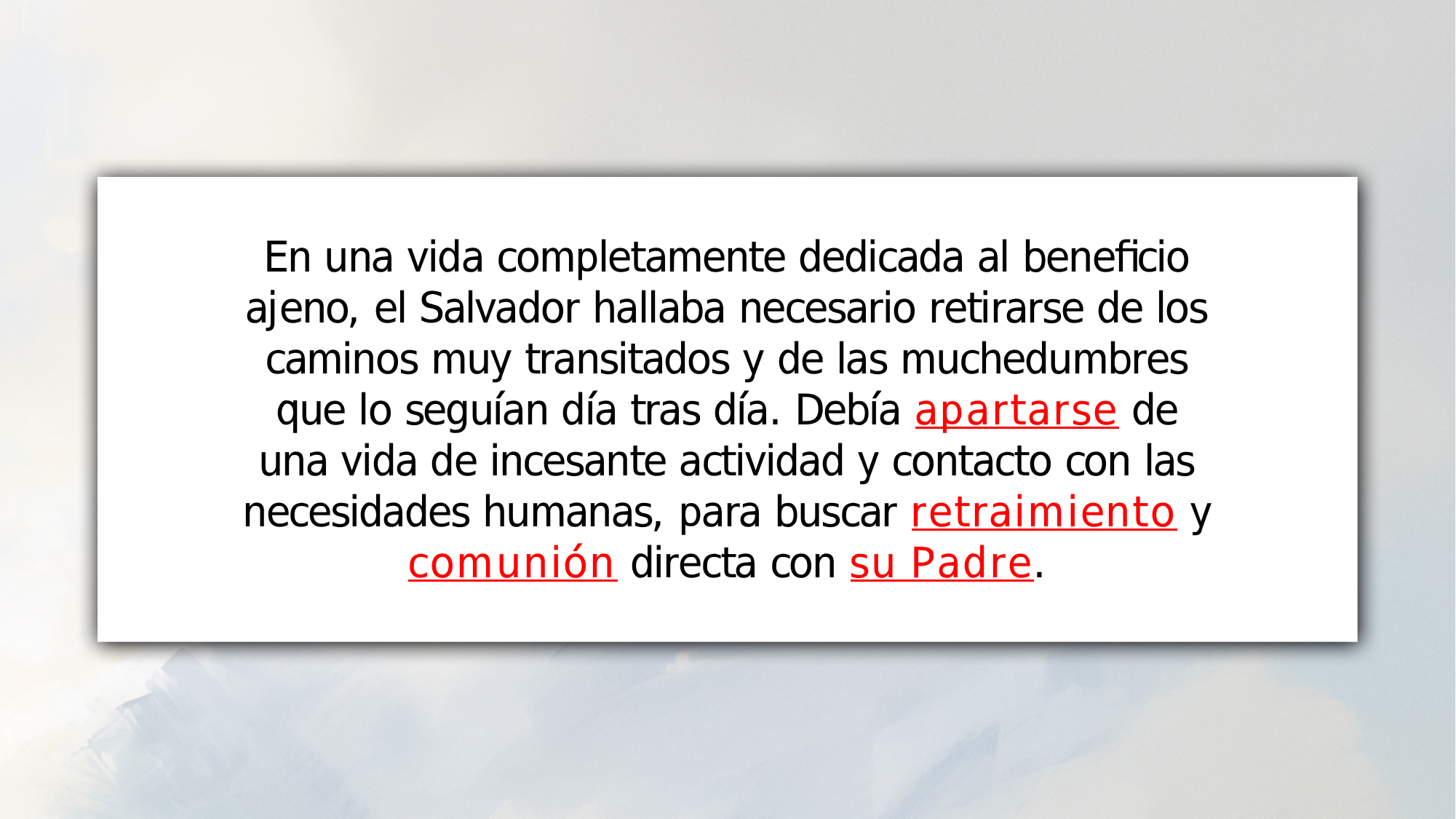

En una vida completamente dedicada al beneficio ajeno, el Salvador hallaba necesario retirarse de los caminos muy transitados y de las muchedumbres que lo seguían día tras día. Debía apartarse de una vida de incesante actividad y contacto con las necesidades humanas, para buscar retraimiento y comunión directa con su Padre.